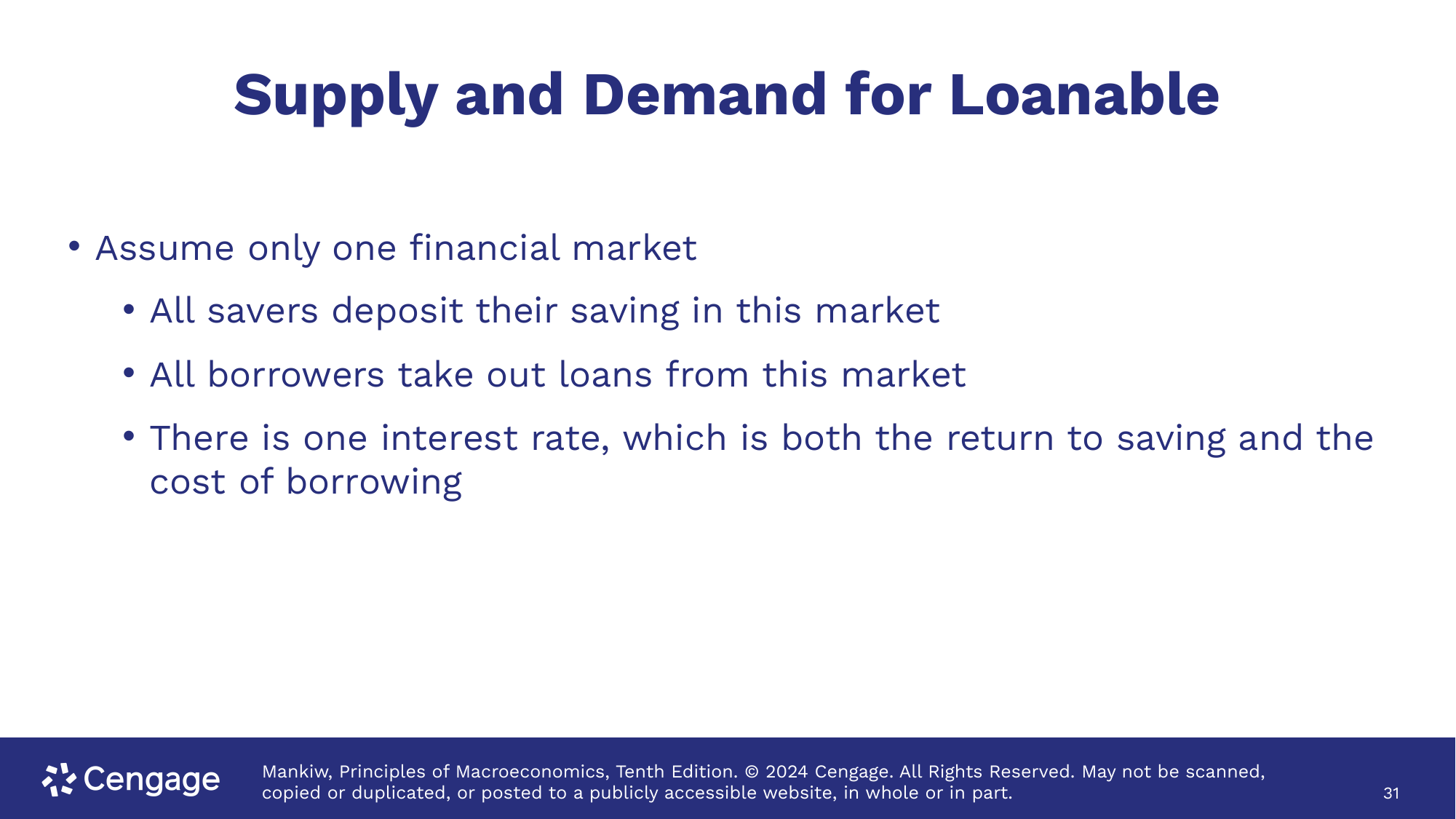

# Supply and Demand for Loanable
Assume only one financial market
All savers deposit their saving in this market
All borrowers take out loans from this market
There is one interest rate, which is both the return to saving and the cost of borrowing